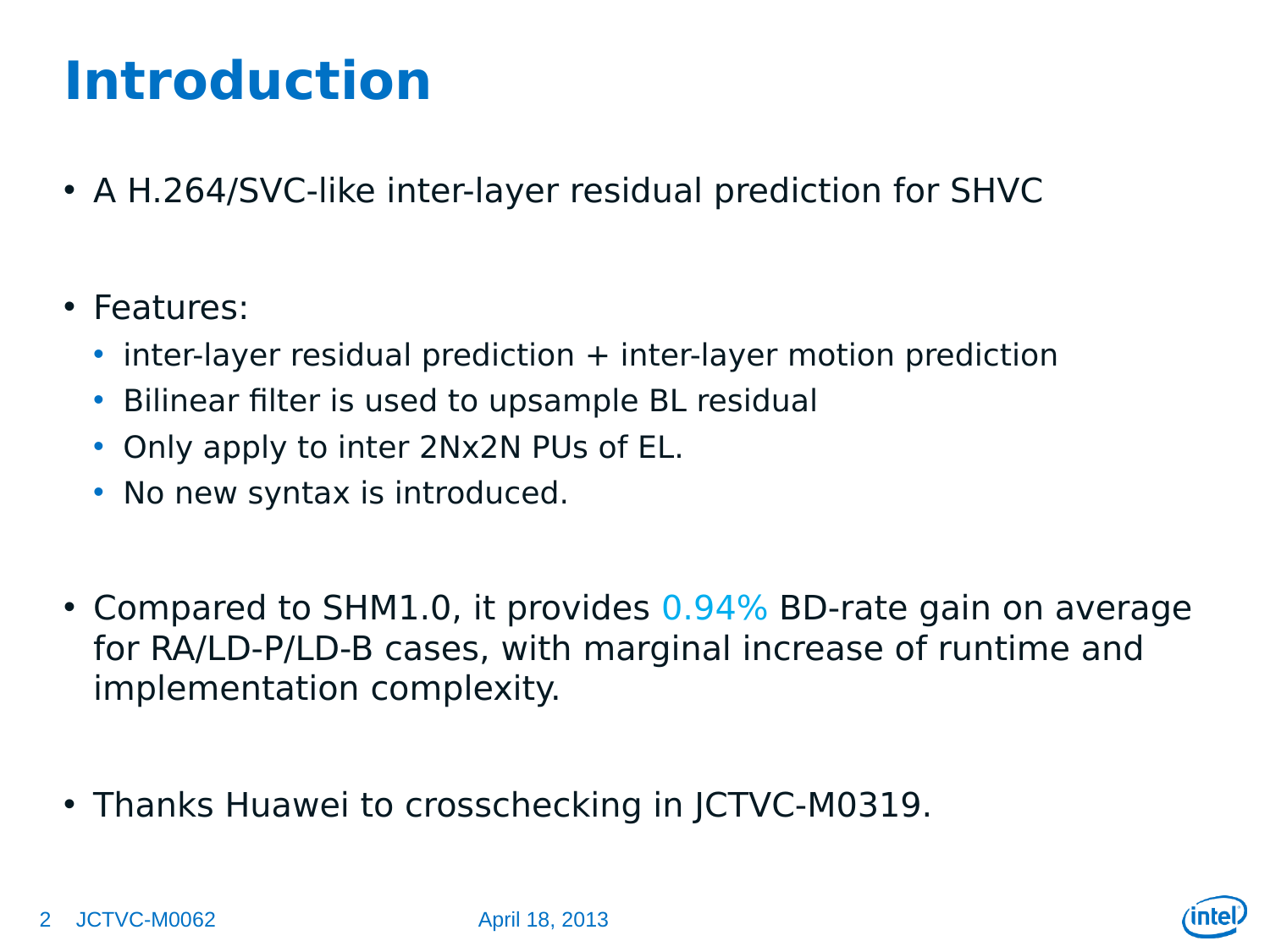

# Introduction
A H.264/SVC-like inter-layer residual prediction for SHVC

Features:
inter-layer residual prediction + inter-layer motion prediction
Bilinear filter is used to upsample BL residual
Only apply to inter 2Nx2N PUs of EL.
No new syntax is introduced.

Compared to SHM1.0, it provides 0.94% BD-rate gain on average for RA/LD-P/LD-B cases, with marginal increase of runtime and implementation complexity.

Thanks Huawei to crosschecking in JCTVC-M0319.

2
JCTVC-M0062
April 18, 2013